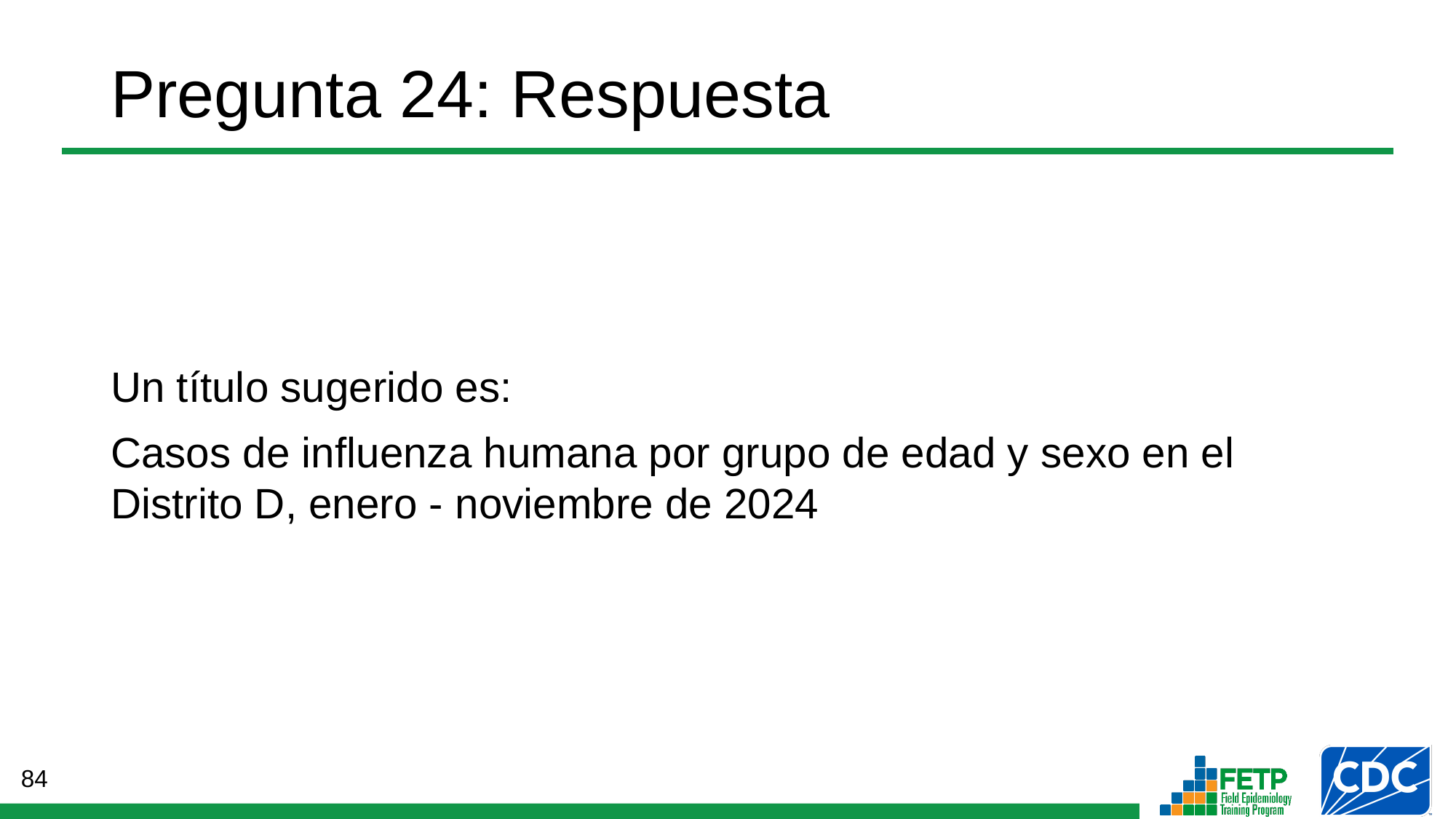

# Pregunta 24: Respuesta
Un título sugerido es:
Casos de influenza humana por grupo de edad y sexo en el Distrito D, enero - noviembre de 2024